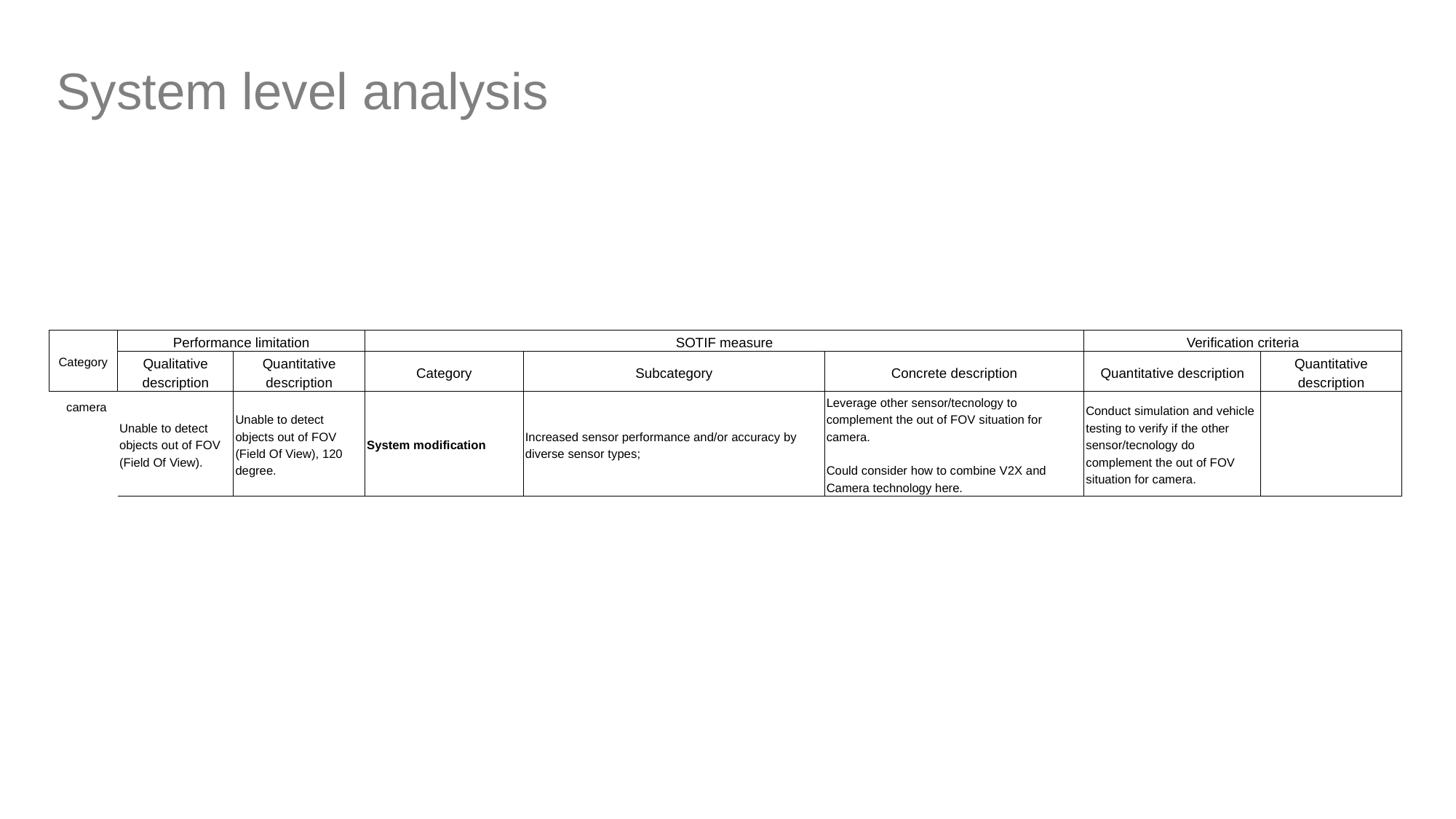

# System level analysis
| Category | Performance limitation |  | SOTIF measure |  |  | Verification criteria |  |
| --- | --- | --- | --- | --- | --- | --- | --- |
|  | Qualitative description | Quantitative description | Category | Subcategory | Concrete description | Quantitative description | Quantitative description |
| camera | Unable to detect objects out of FOV (Field Of View). | Unable to detect objects out of FOV (Field Of View), 120 degree. | System modification | Increased sensor performance and/or accuracy by diverse sensor types; | Leverage other sensor/tecnology to complement the out of FOV situation for camera. Could consider how to combine V2X and Camera technology here. | Conduct simulation and vehicle testing to verify if the other sensor/tecnology do complement the out of FOV situation for camera. |  |